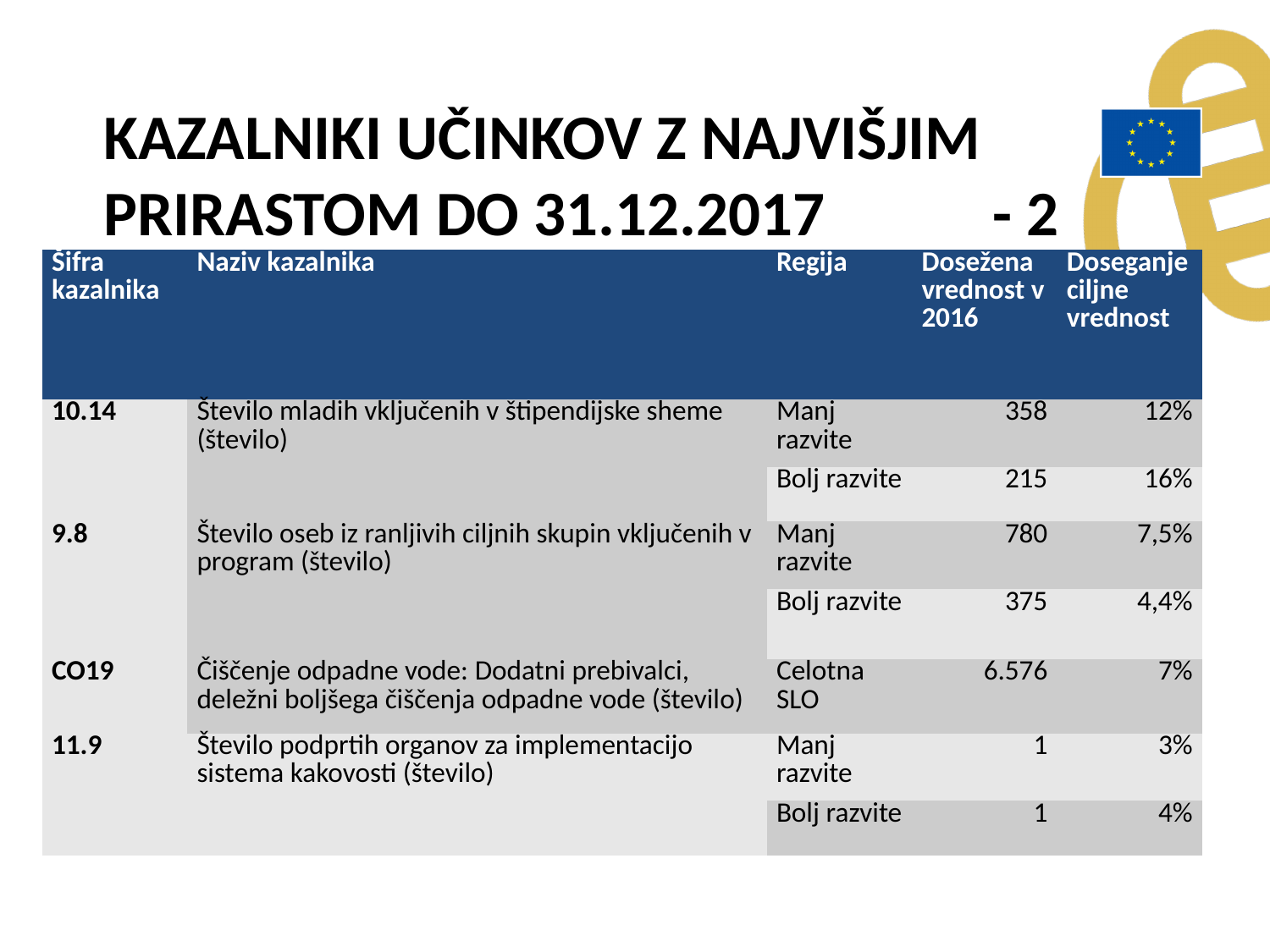

KAZALNIKI UČINKOV Z NAJVIŠJIM PRIRASTOM DO 31.12.2017		- 2
| Šifra kazalnika | Naziv kazalnika | Regija | Dosežena vrednost v 2016 | Doseganje ciljne vrednost |
| --- | --- | --- | --- | --- |
| 10.14 | Število mladih vključenih v štipendijske sheme (število) | Manj razvite | 358 | 12% |
|  |  | Bolj razvite | 215 | 16% |
| 9.8 | Število oseb iz ranljivih ciljnih skupin vključenih v program (število) | Manj razvite | 780 | 7,5% |
|  |  | Bolj razvite | 375 | 4,4% |
| CO19 | Čiščenje odpadne vode: Dodatni prebivalci, deležni boljšega čiščenja odpadne vode (število) | Celotna SLO | 6.576 | 7% |
| 11.9 | Število podprtih organov za implementacijo sistema kakovosti (število) | Manj razvite | 1 | 3% |
|  |  | Bolj razvite | 1 | 4% |